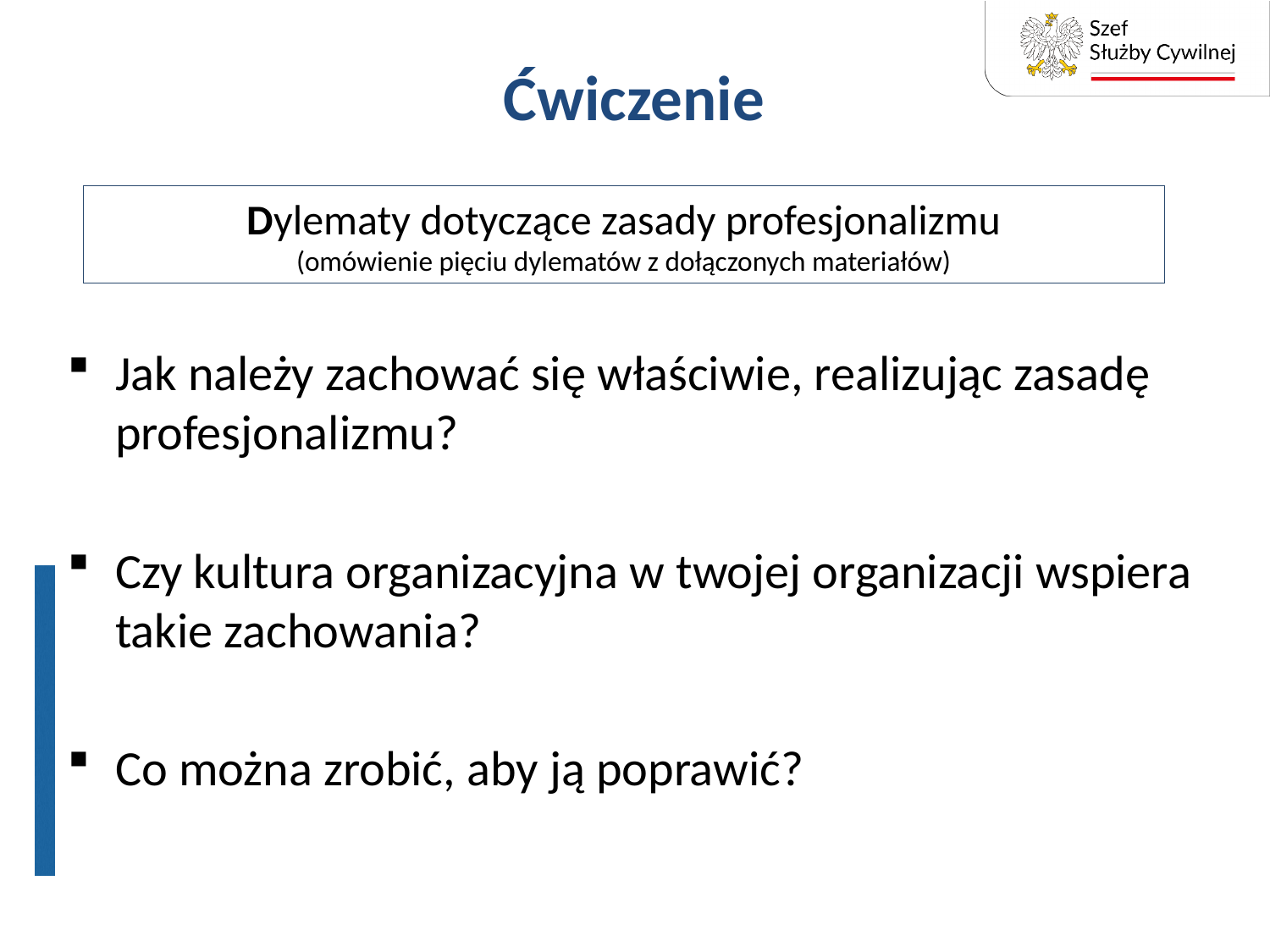

# Ćwiczenie
Dylematy dotyczące zasady profesjonalizmu
(omówienie pięciu dylematów z dołączonych materiałów)

Jak należy zachować się właściwie, realizując zasadę profesjonalizmu?

Czy kultura organizacyjna w twojej organizacji wspiera takie zachowania?

Co można zrobić, aby ją poprawić?